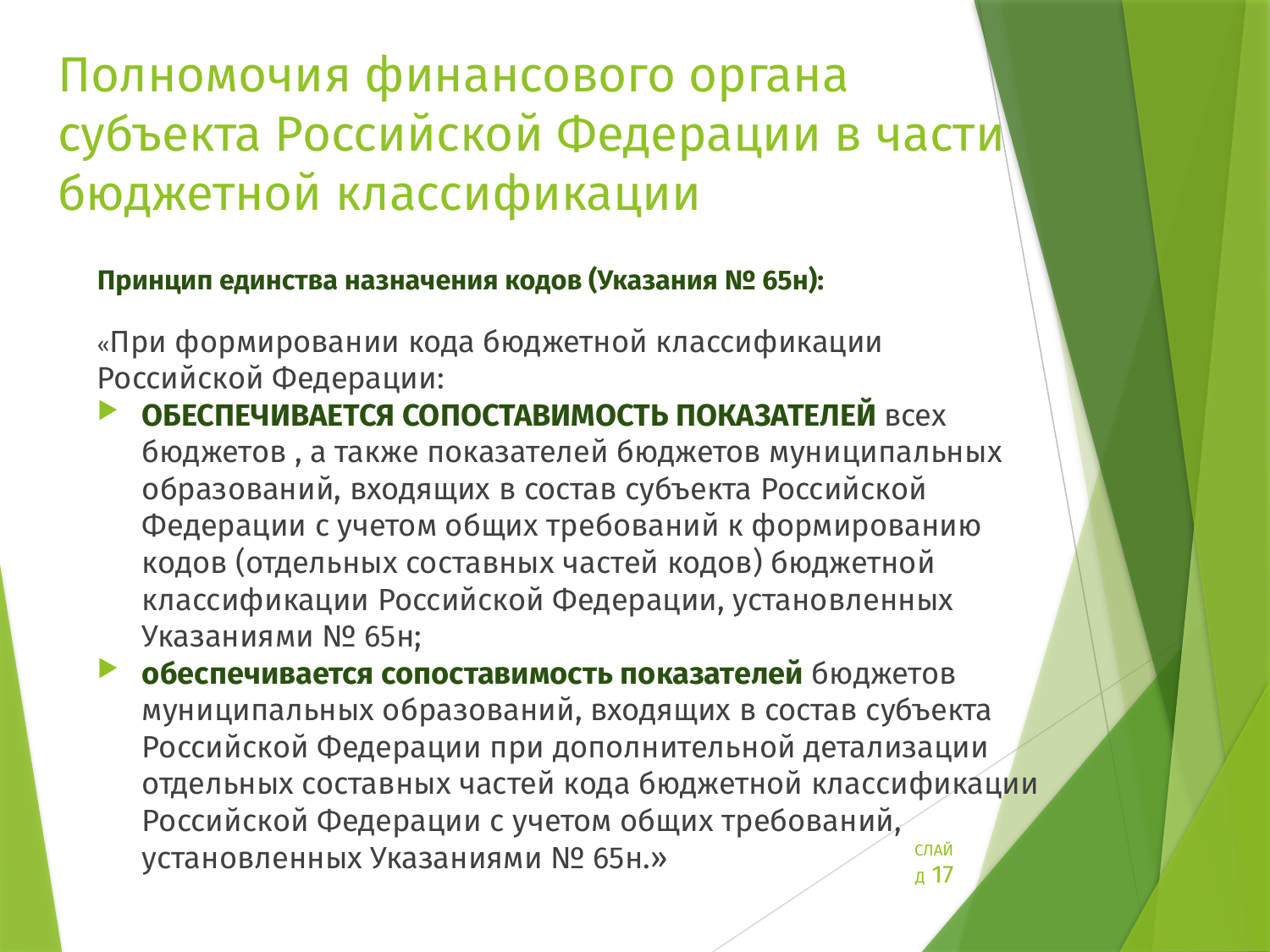

# Полномочия финансового органа субъекта Российской Федерации в части бюджетной классификации
Принцип единства назначения кодов (Указания № 65н):

«При формировании кода бюджетной классификации Российской Федерации:
ОБЕСПЕЧИВАЕТСЯ СОПОСТАВИМОСТЬ ПОКАЗАТЕЛЕЙ всех бюджетов , а также показателей бюджетов муниципальных образований, входящих в состав субъекта Российской Федерации с учетом общих требований к формированию кодов (отдельных составных частей кодов) бюджетной классификации Российской Федерации, установленных Указаниями № 65н;
обеспечивается сопоставимость показателей бюджетов муниципальных образований, входящих в состав субъекта Российской Федерации при дополнительной детализации отдельных составных частей кода бюджетной классификации Российской Федерации с учетом общих требований, установленных Указаниями № 65н.»

СЛАЙД 17